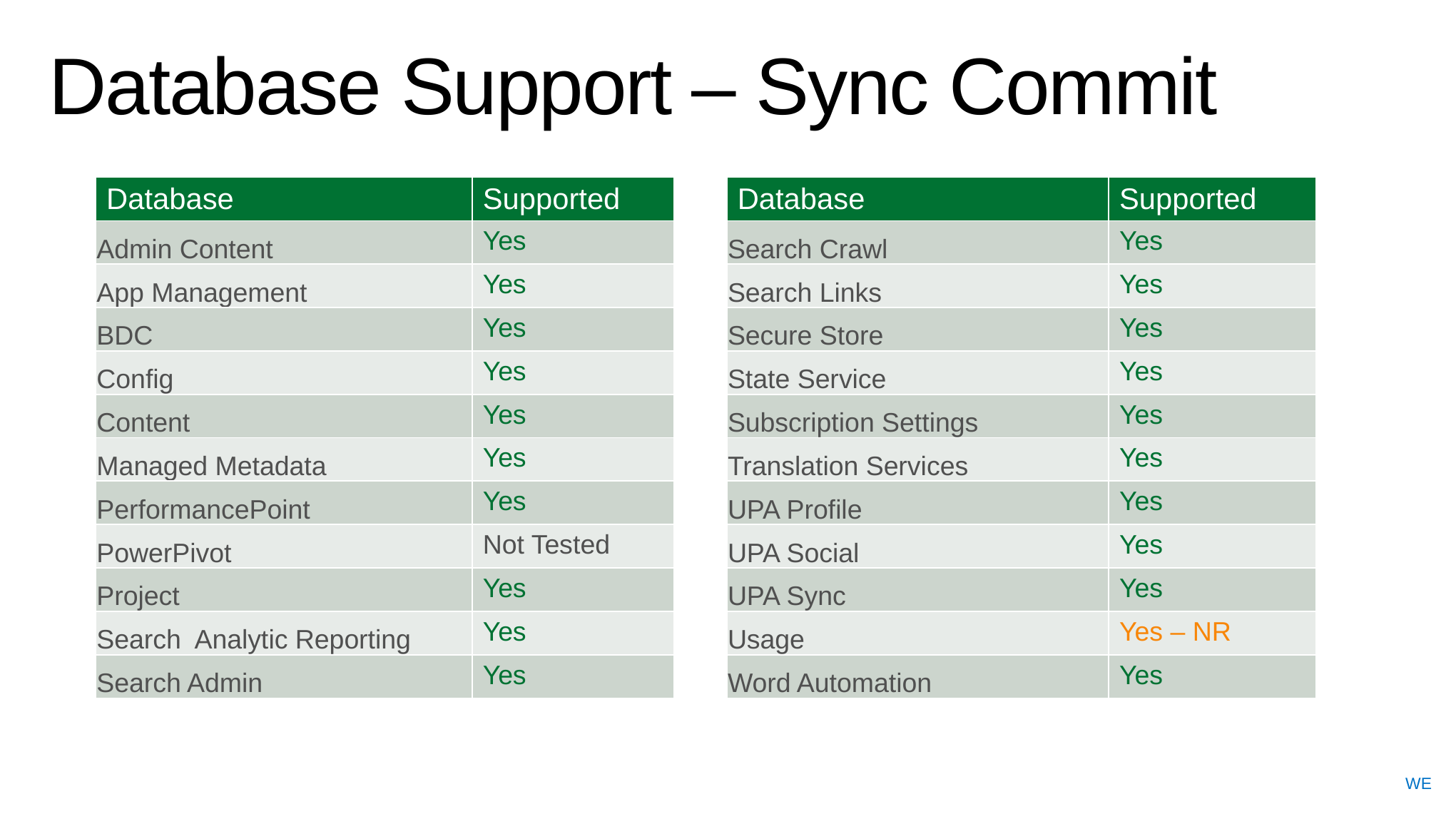

# Database Support – Sync Commit
| Database | Supported |
| --- | --- |
| Admin Content | Yes |
| App Management | Yes |
| BDC | Yes |
| Config | Yes |
| Content | Yes |
| Managed Metadata | Yes |
| PerformancePoint | Yes |
| PowerPivot | Not Tested |
| Project | Yes |
| Search Analytic Reporting | Yes |
| Search Admin | Yes |
| Database | Supported |
| --- | --- |
| Search Crawl | Yes |
| Search Links | Yes |
| Secure Store | Yes |
| State Service | Yes |
| Subscription Settings | Yes |
| Translation Services | Yes |
| UPA Profile | Yes |
| UPA Social | Yes |
| UPA Sync | Yes |
| Usage | Yes – NR |
| Word Automation | Yes |
WE